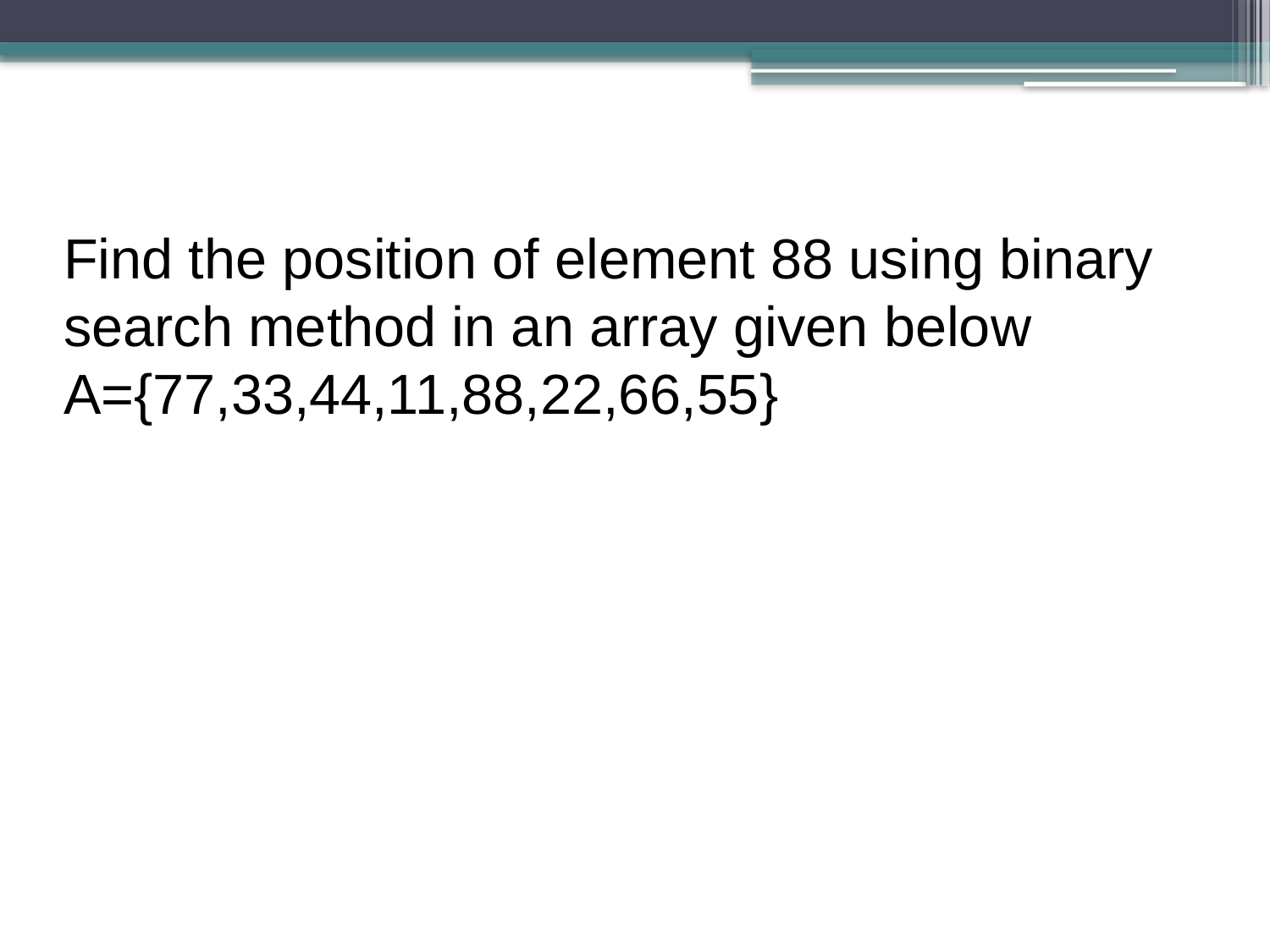

Find the position of element 88 using binary search method in an array given below
A={77,33,44,11,88,22,66,55}